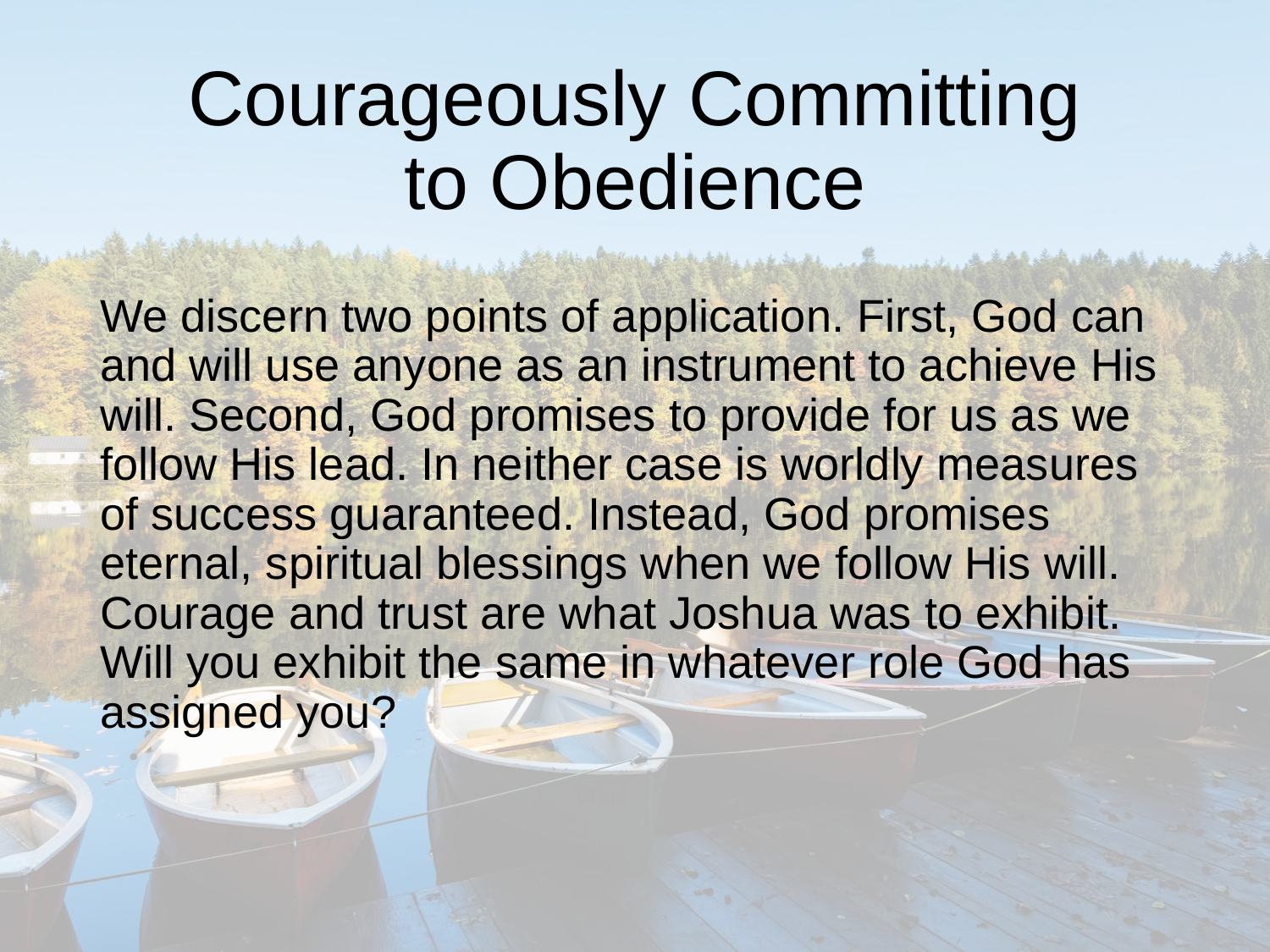

# Courageously Committing to Obedience
We discern two points of application. First, God can and will use anyone as an instrument to achieve His will. Second, God promises to provide for us as we follow His lead. In neither case is worldly measures of success guaranteed. Instead, God promises eternal, spiritual blessings when we follow His will. Courage and trust are what Joshua was to exhibit. Will you exhibit the same in whatever role God has assigned you?